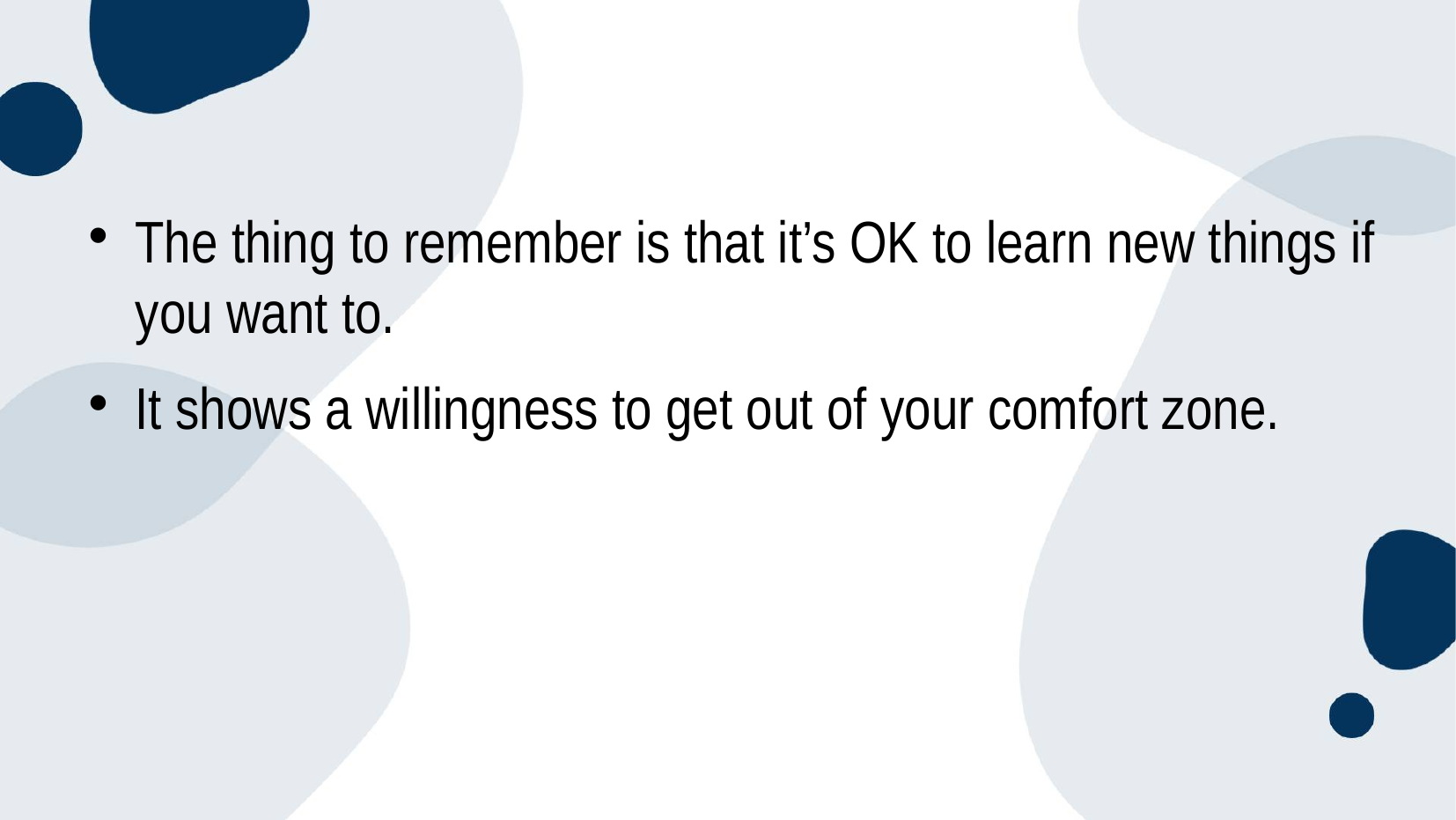

#
The thing to remember is that it’s OK to learn new things if you want to.
It shows a willingness to get out of your comfort zone.